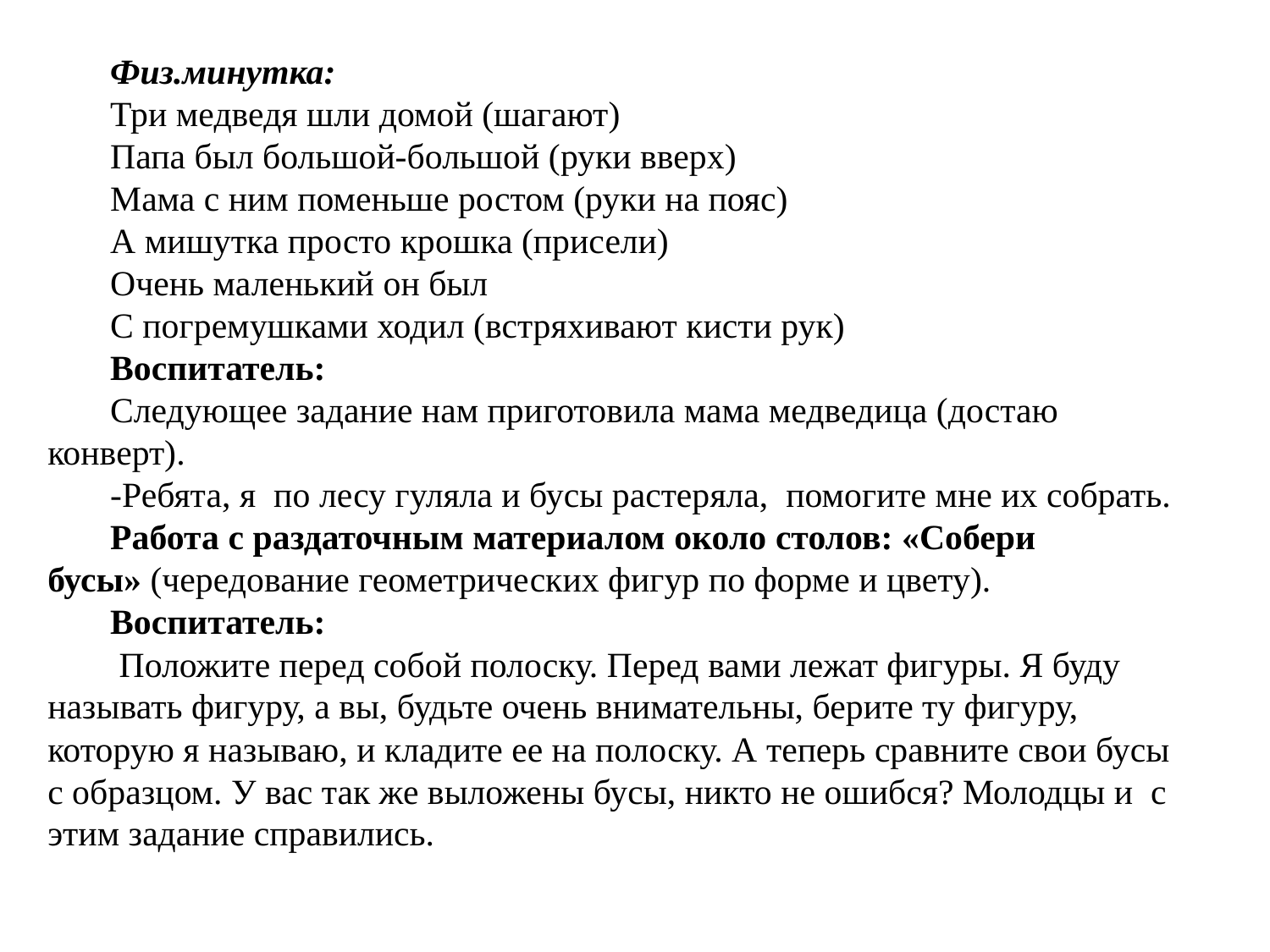

Физ.минутка:
Три медведя шли домой (шагают)
Папа был большой-большой (руки вверх)
Мама с ним поменьше ростом (руки на пояс)
А мишутка просто крошка (присели)
Очень маленький он был
С погремушками ходил (встряхивают кисти рук)
Воспитатель:
Следующее задание нам приготовила мама медведица (достаю конверт).
-Ребята, я  по лесу гуляла и бусы растеряла,  помогите мне их собрать.
Работа с раздаточным материалом около столов: «Собери бусы» (чередование геометрических фигур по форме и цвету).
Воспитатель:
 Положите перед собой полоску. Перед вами лежат фигуры. Я буду называть фигуру, а вы, будьте очень внимательны, берите ту фигуру, которую я называю, и кладите ее на полоску. А теперь сравните свои бусы с образцом. У вас так же выложены бусы, никто не ошибся? Молодцы и  с этим задание справились.